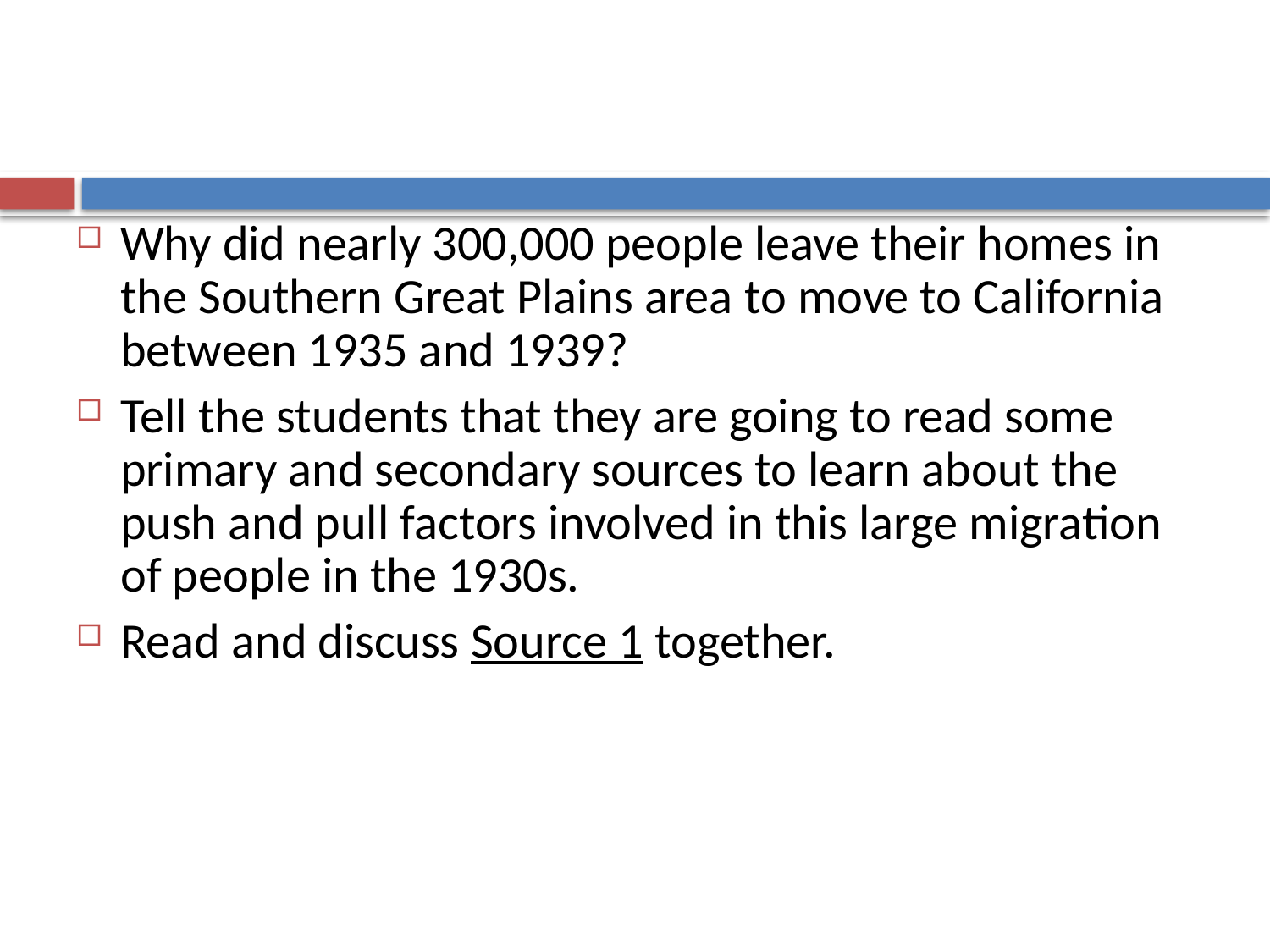

#
Why did nearly 300,000 people leave their homes in the Southern Great Plains area to move to California between 1935 and 1939?
Tell the students that they are going to read some primary and secondary sources to learn about the push and pull factors involved in this large migration of people in the 1930s.
Read and discuss Source 1 together.